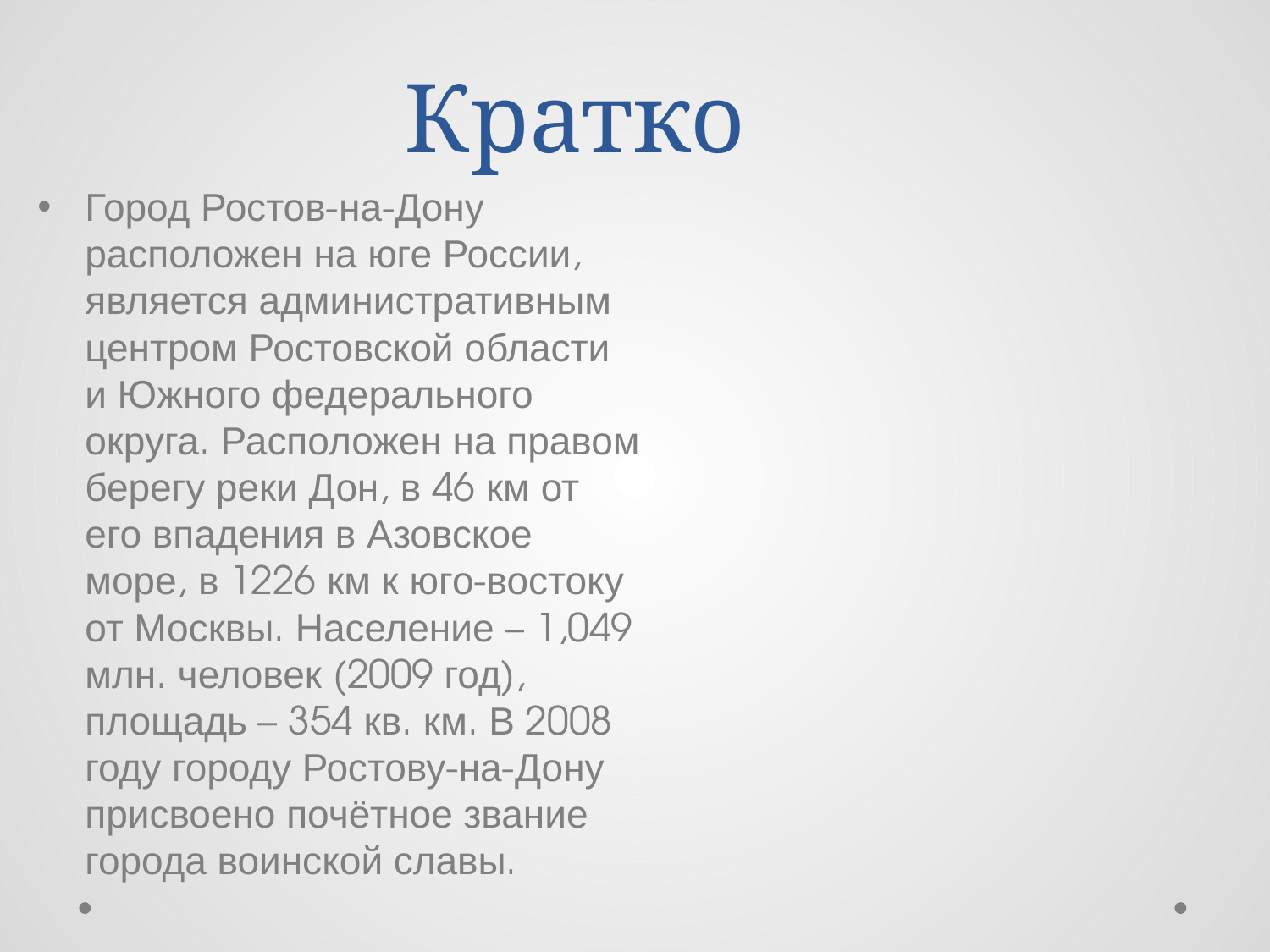

# Кратко
Город Ростов-на-Дону расположен на юге России, является административным центром Ростовской области и Южного федерального округа. Расположен на правом берегу реки Дон, в 46 км от его впадения в Азовское море, в 1226 км к юго-востоку от Москвы. Население – 1,049 млн. человек (2009 год), площадь – 354 кв. км. В 2008 году городу Ростову-на-Дону присвоено почётное звание города воинской славы.